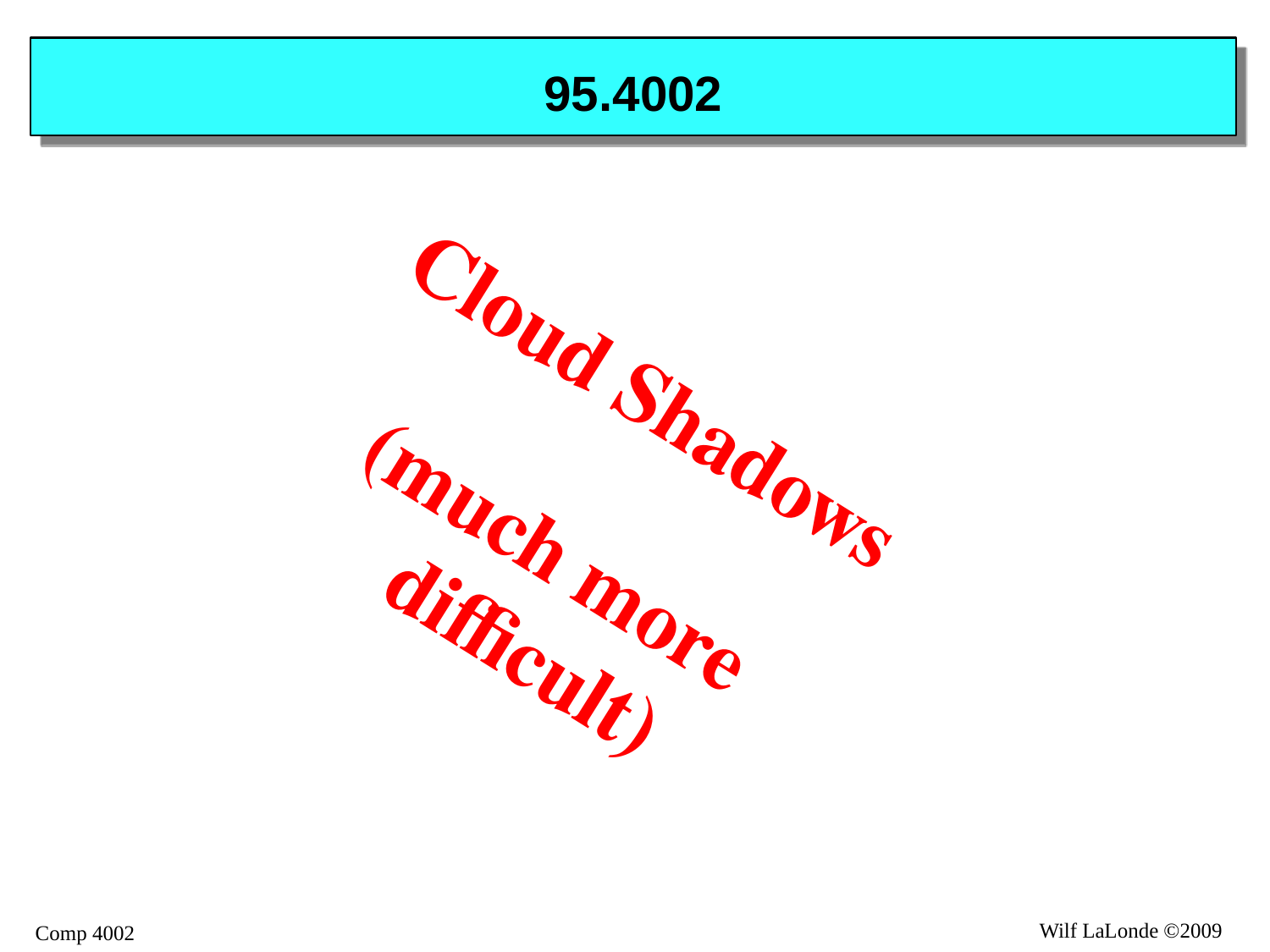

# 95.4002
Cloud Shadows
(much more difficult)